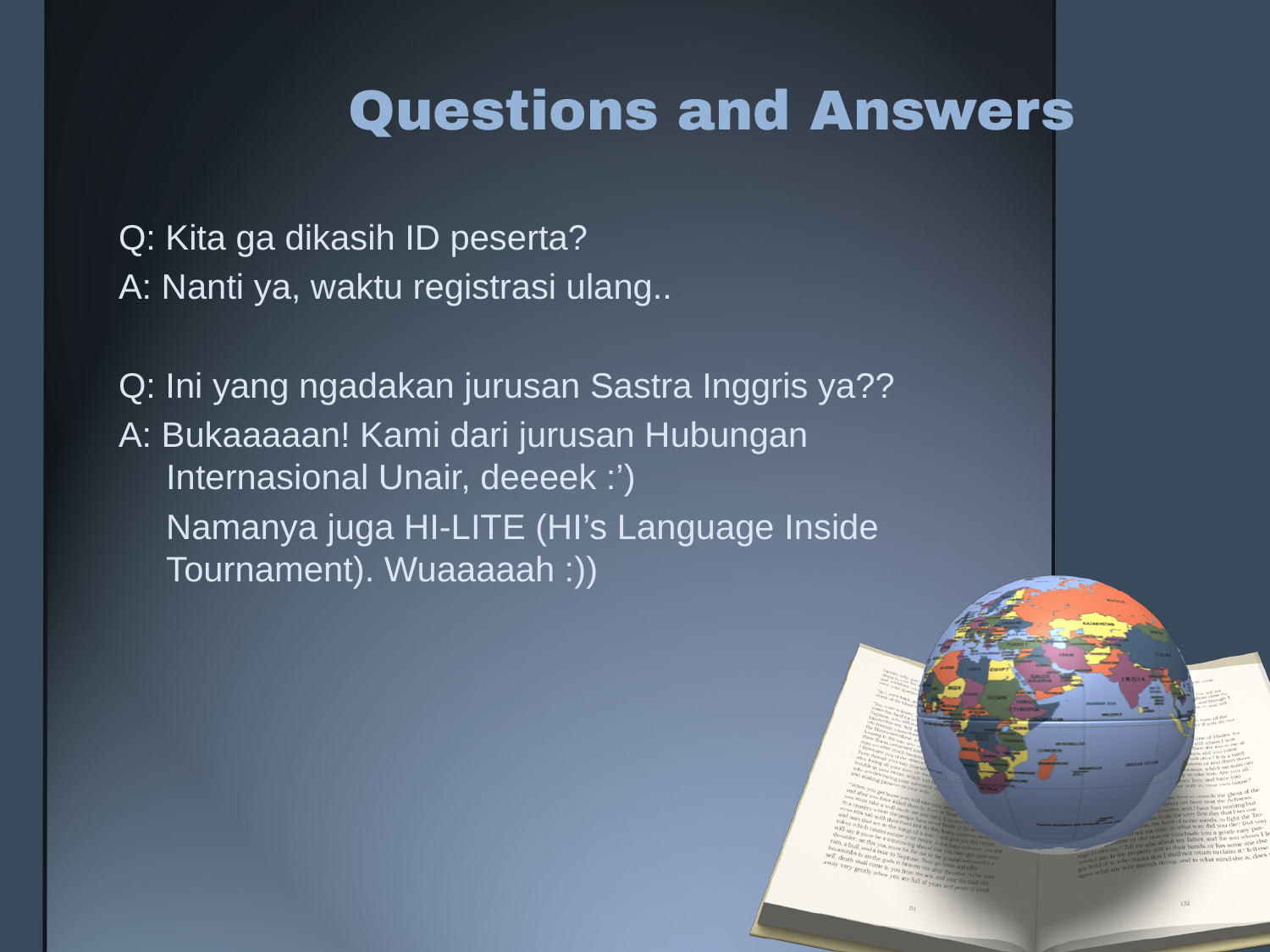

# Questions and Answers
Q: Kita ga dikasih ID peserta?
A: Nanti ya, waktu registrasi ulang..

Q: Ini yang ngadakan jurusan Sastra Inggris ya??
A: Bukaaaaan! Kami dari jurusan Hubungan Internasional Unair, deeeek :’)
	Namanya juga HI-LITE (HI’s Language Inside Tournament). Wuaaaaah :))